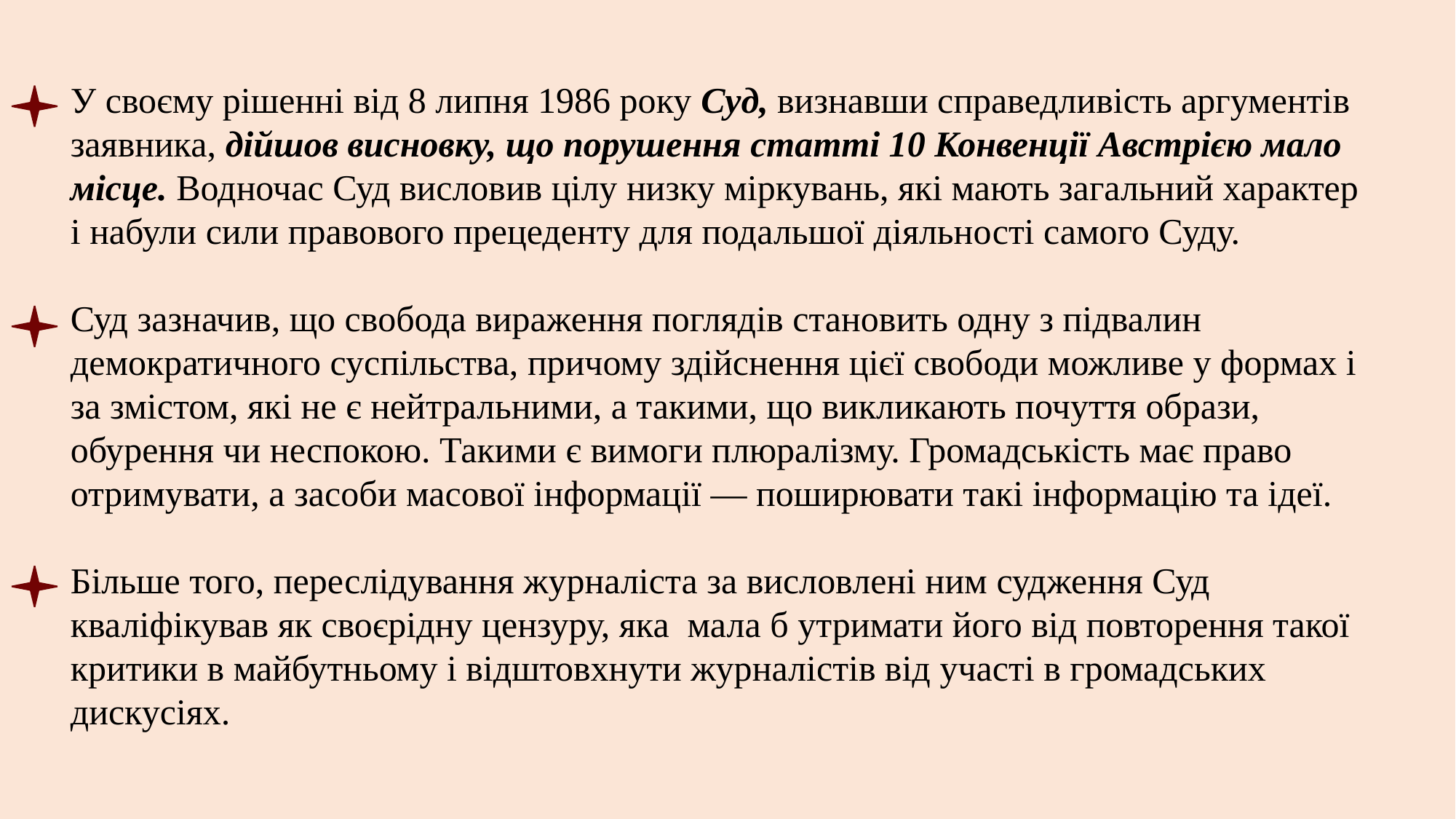

У своєму рішенні від 8 липня 1986 року Суд, визнавши справедливість аргументів заявника, дійшов висновку, що порушення статті 10 Конвенції Австрією мало місце. Водночас Суд висловив цілу низку міркувань, які мають загальний характер і набули сили правового прецеденту для подальшої діяльності самого Суду.

Суд зазначив, що свобода вираження поглядів становить одну з підвалин демократичного суспільства, причому здійснення цієї свободи можливе у формах і за змістом, які не є нейтральними, а такими, що викликають почуття образи, обурення чи неспокою. Такими є вимоги плюралізму. Громадськість має право отримувати, а засоби масової інформації — поширювати такі інформацію та ідеї.

Більше того, переслідування журналіста за висловлені ним судження Суд кваліфікував як своєрідну цензуру, яка  мала б утримати його від повторення такої критики в майбутньому і відштовхнути журналістів від участі в громадських дискусіях.